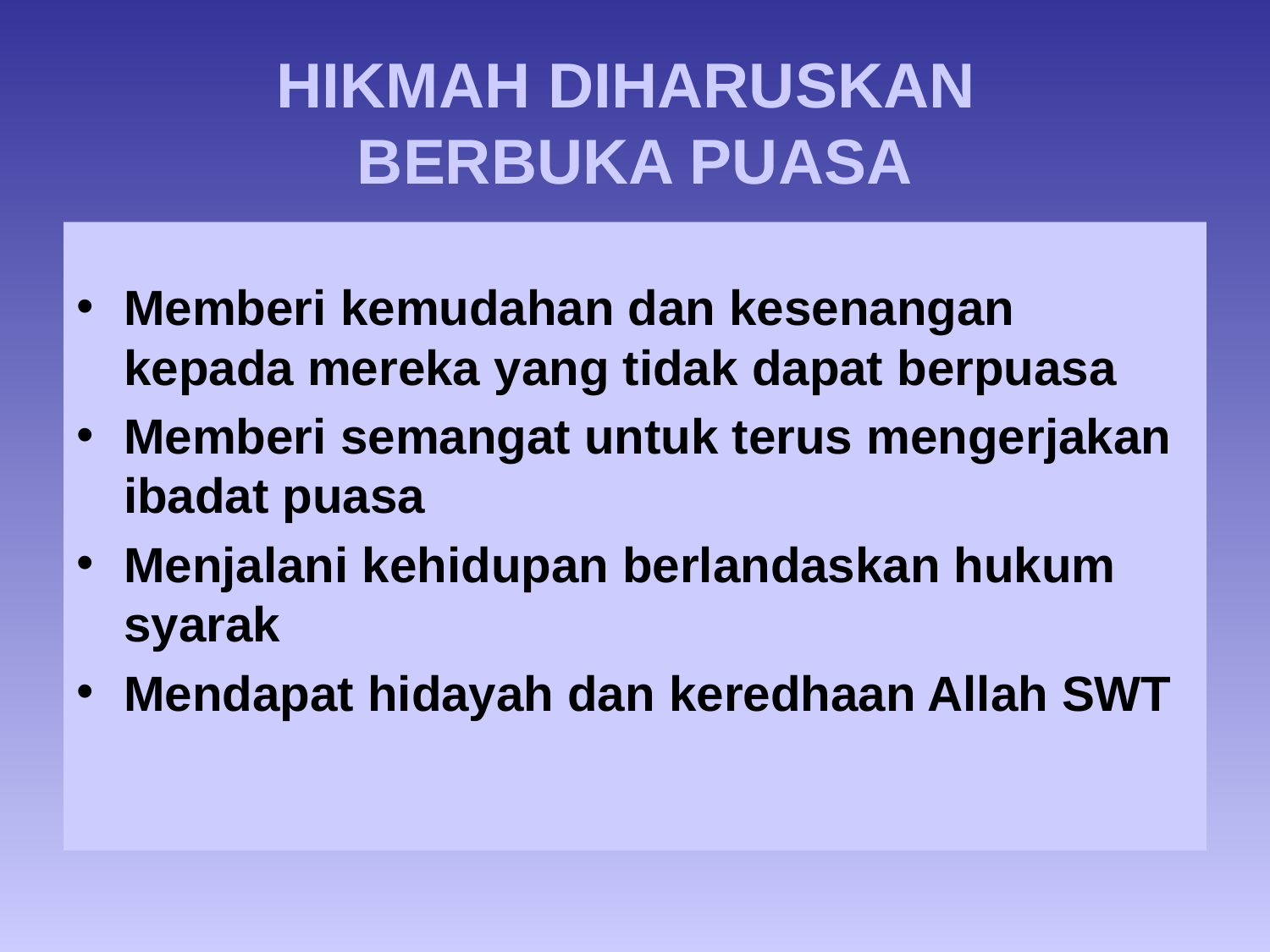

# HIKMAH DIHARUSKAN BERBUKA PUASA

Memberi kemudahan dan kesenangan kepada mereka yang tidak dapat berpuasa
Memberi semangat untuk terus mengerjakan ibadat puasa
Menjalani kehidupan berlandaskan hukum syarak
Mendapat hidayah dan keredhaan Allah SWT